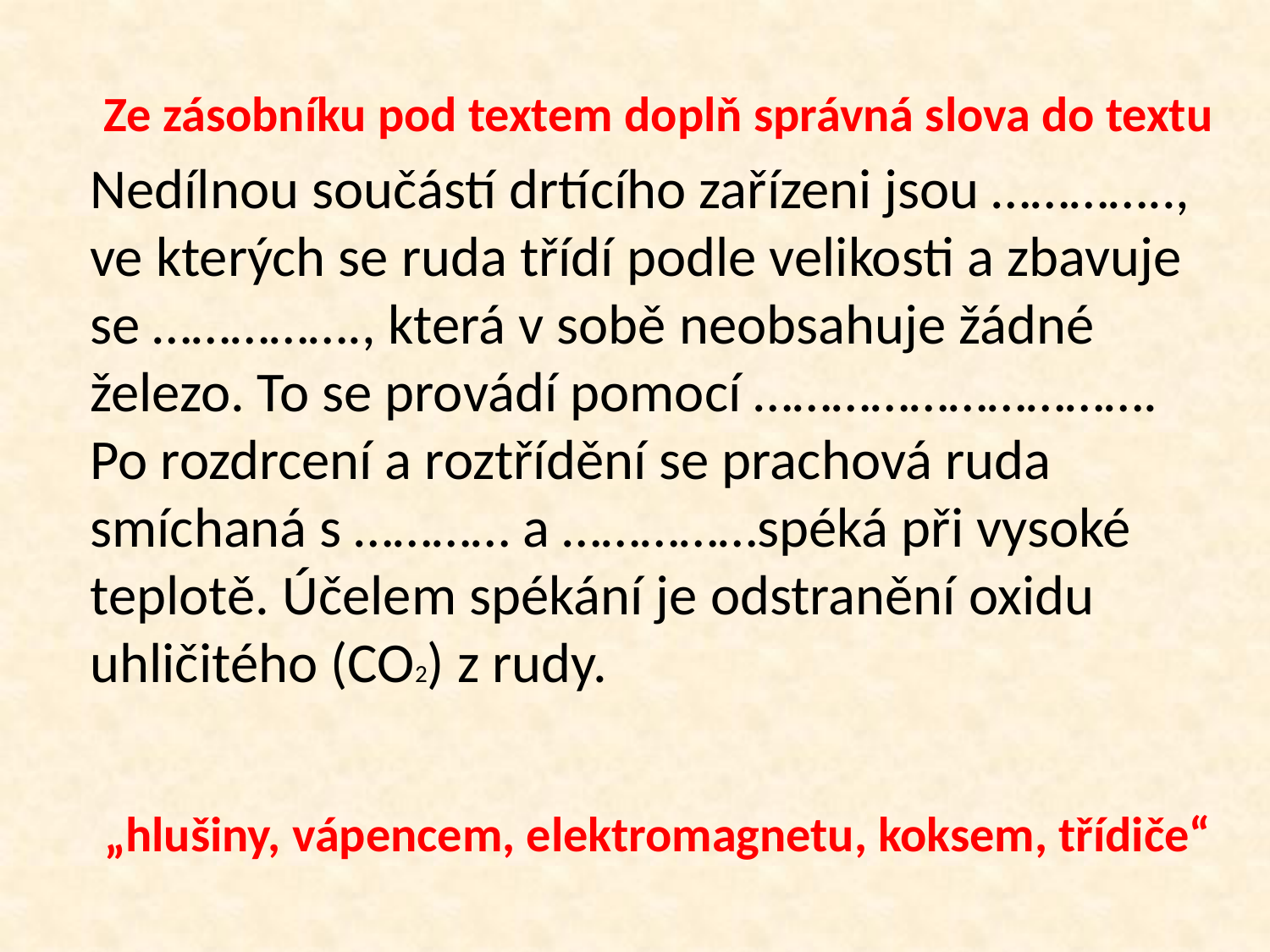

Ze zásobníku pod textem doplň správná slova do textu
Nedílnou součástí drtícího zařízeni jsou …………..,
ve kterých se ruda třídí podle velikosti a zbavuje
se ……………., která v sobě neobsahuje žádné
železo. To se provádí pomocí ………………………….
Po rozdrcení a roztřídění se prachová ruda
smíchaná s ………… a ……………spéká při vysoké
teplotě. Účelem spékání je odstranění oxidu
uhličitého (CO2) z rudy.
„hlušiny, vápencem, elektromagnetu, koksem, třídiče“